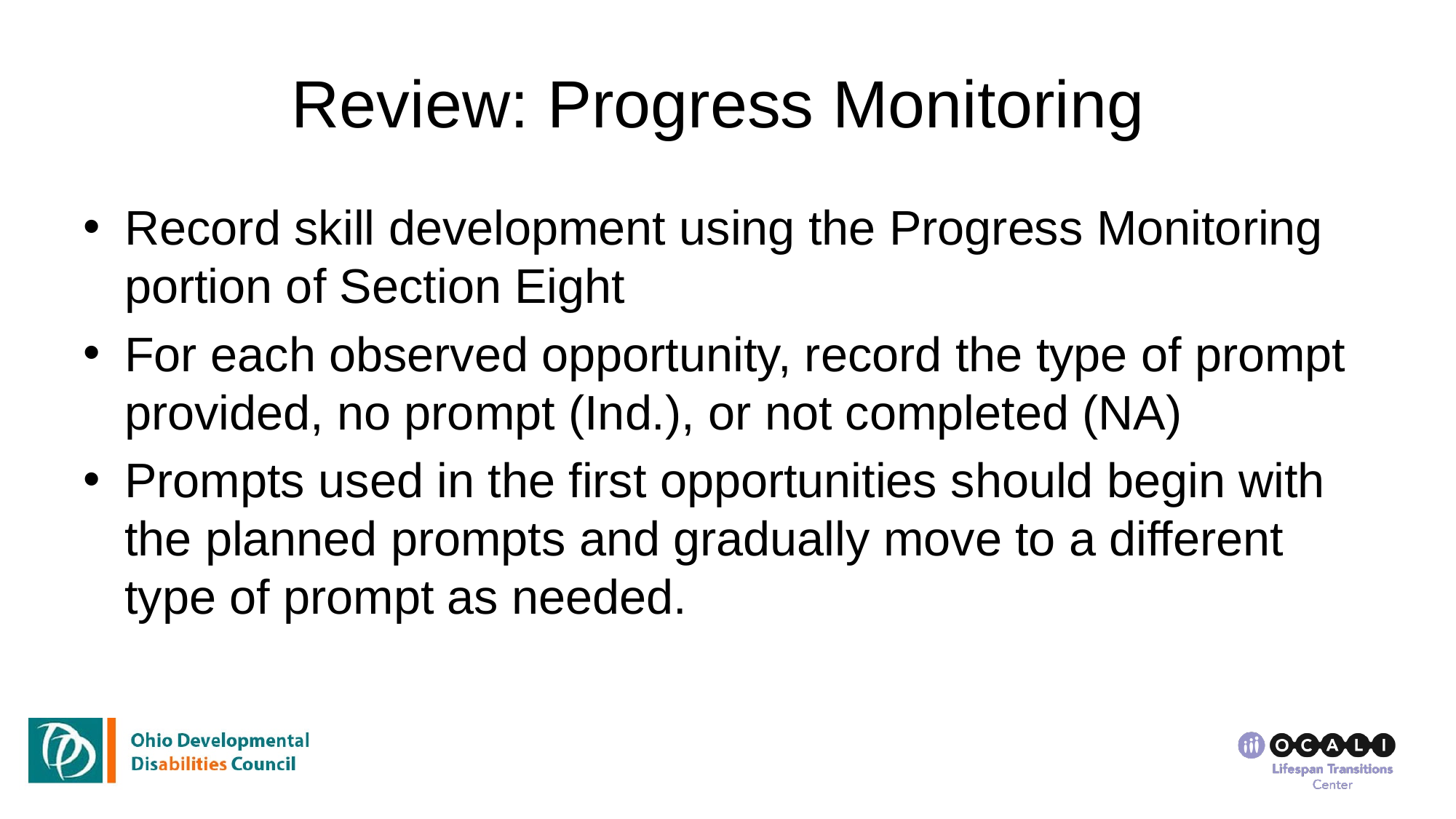

# Review: Progress Monitoring
Record skill development using the Progress Monitoring portion of Section Eight
For each observed opportunity, record the type of prompt provided, no prompt (Ind.), or not completed (NA)
Prompts used in the first opportunities should begin with the planned prompts and gradually move to a different type of prompt as needed.